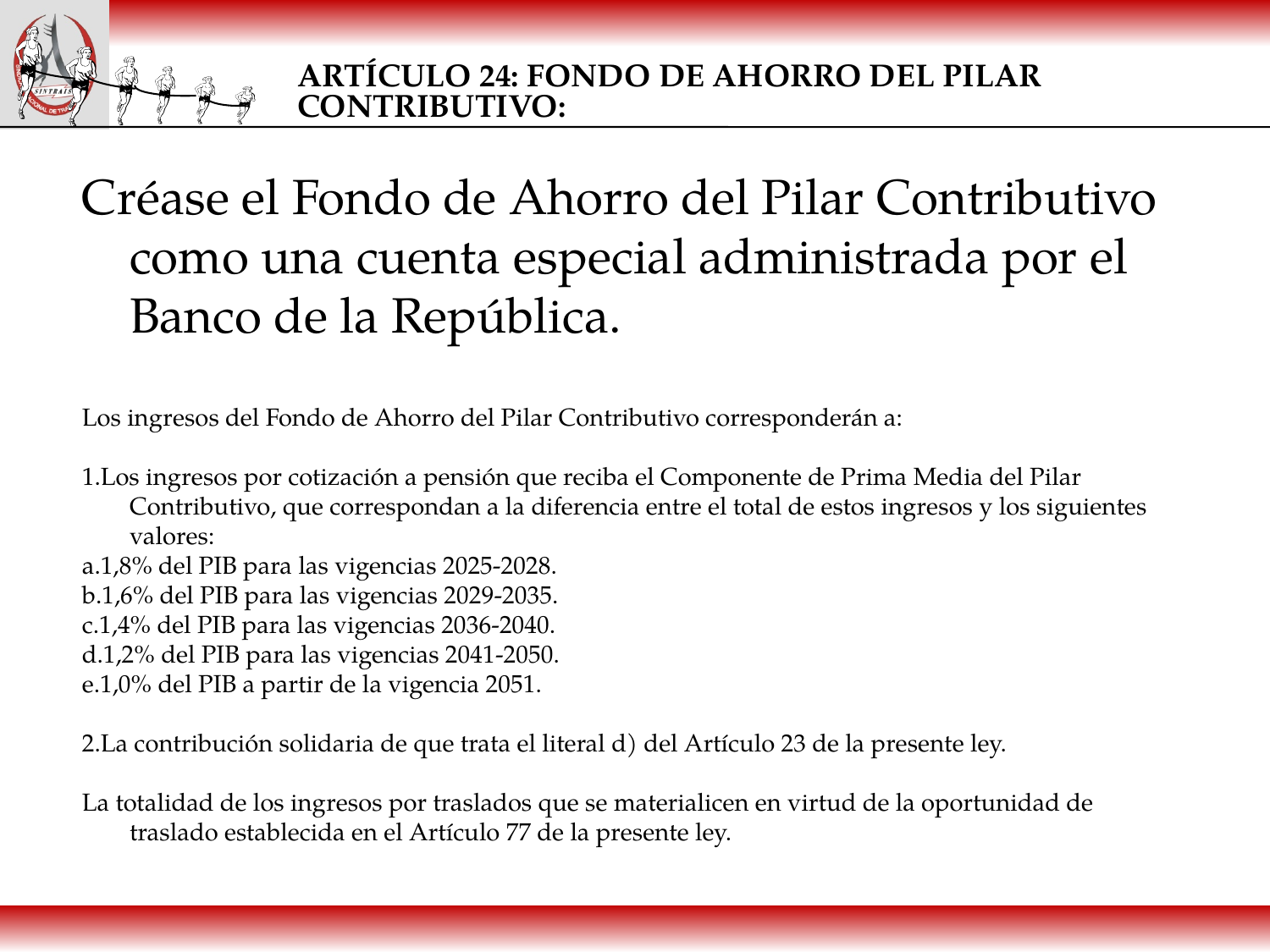

# ARTÍCULO 24: FONDO DE AHORRO DEL PILAR CONTRIBUTIVO:
Créase el Fondo de Ahorro del Pilar Contributivo como una cuenta especial administrada por el Banco de la República.

Los ingresos del Fondo de Ahorro del Pilar Contributivo corresponderán a:

1.Los ingresos por cotización a pensión que reciba el Componente de Prima Media del Pilar Contributivo, que correspondan a la diferencia entre el total de estos ingresos y los siguientes valores:
a.1,8% del PIB para las vigencias 2025-2028.
b.1,6% del PIB para las vigencias 2029-2035.
c.1,4% del PIB para las vigencias 2036-2040.
d.1,2% del PIB para las vigencias 2041-2050.
e.1,0% del PIB a partir de la vigencia 2051.

2.La contribución solidaria de que trata el literal d) del Artículo 23 de la presente ley.

La totalidad de los ingresos por traslados que se materialicen en virtud de la oportunidad de traslado establecida en el Artículo 77 de la presente ley.